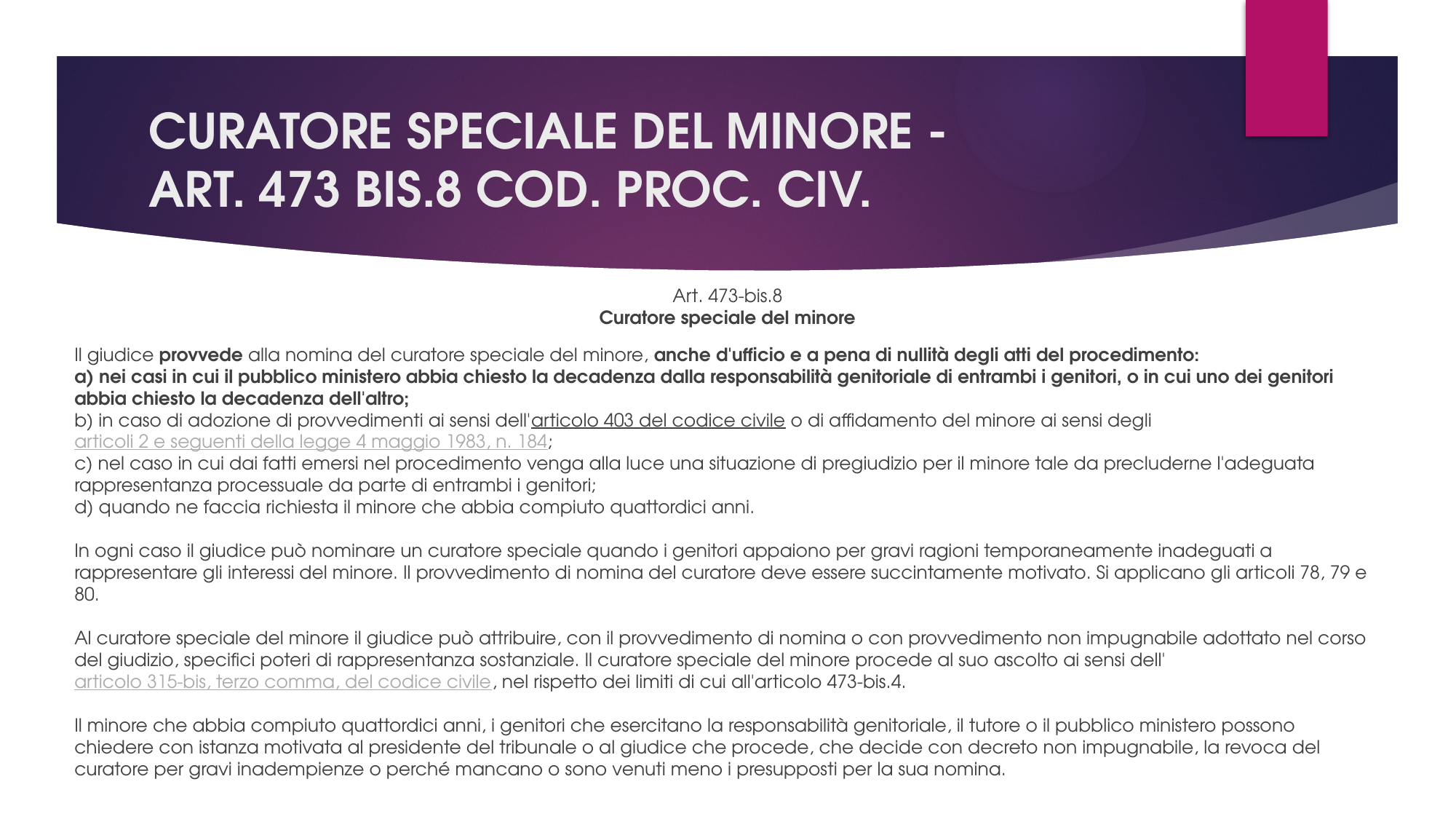

# CURATORE SPECIALE DEL MINORE - ART. 473 BIS.8 COD. PROC. CIV.
Art. 473-bis.8
Curatore speciale del minore
Il giudice provvede alla nomina del curatore speciale del minore, anche d'ufficio e a pena di nullità degli atti del procedimento:
a) nei casi in cui il pubblico ministero abbia chiesto la decadenza dalla responsabilità genitoriale di entrambi i genitori, o in cui uno dei genitori abbia chiesto la decadenza dell'altro;
b) in caso di adozione di provvedimenti ai sensi dell'articolo 403 del codice civile o di affidamento del minore ai sensi degli articoli 2 e seguenti della legge 4 maggio 1983, n. 184;
c) nel caso in cui dai fatti emersi nel procedimento venga alla luce una situazione di pregiudizio per il minore tale da precluderne l'adeguata rappresentanza processuale da parte di entrambi i genitori;
d) quando ne faccia richiesta il minore che abbia compiuto quattordici anni.
In ogni caso il giudice può nominare un curatore speciale quando i genitori appaiono per gravi ragioni temporaneamente inadeguati a rappresentare gli interessi del minore. Il provvedimento di nomina del curatore deve essere succintamente motivato. Si applicano gli articoli 78, 79 e 80.
Al curatore speciale del minore il giudice può attribuire, con il provvedimento di nomina o con provvedimento non impugnabile adottato nel corso del giudizio, specifici poteri di rappresentanza sostanziale. Il curatore speciale del minore procede al suo ascolto ai sensi dell'articolo 315-bis, terzo comma, del codice civile, nel rispetto dei limiti di cui all'articolo 473-bis.4.
Il minore che abbia compiuto quattordici anni, i genitori che esercitano la responsabilità genitoriale, il tutore o il pubblico ministero possono chiedere con istanza motivata al presidente del tribunale o al giudice che procede, che decide con decreto non impugnabile, la revoca del curatore per gravi inadempienze o perché mancano o sono venuti meno i presupposti per la sua nomina.